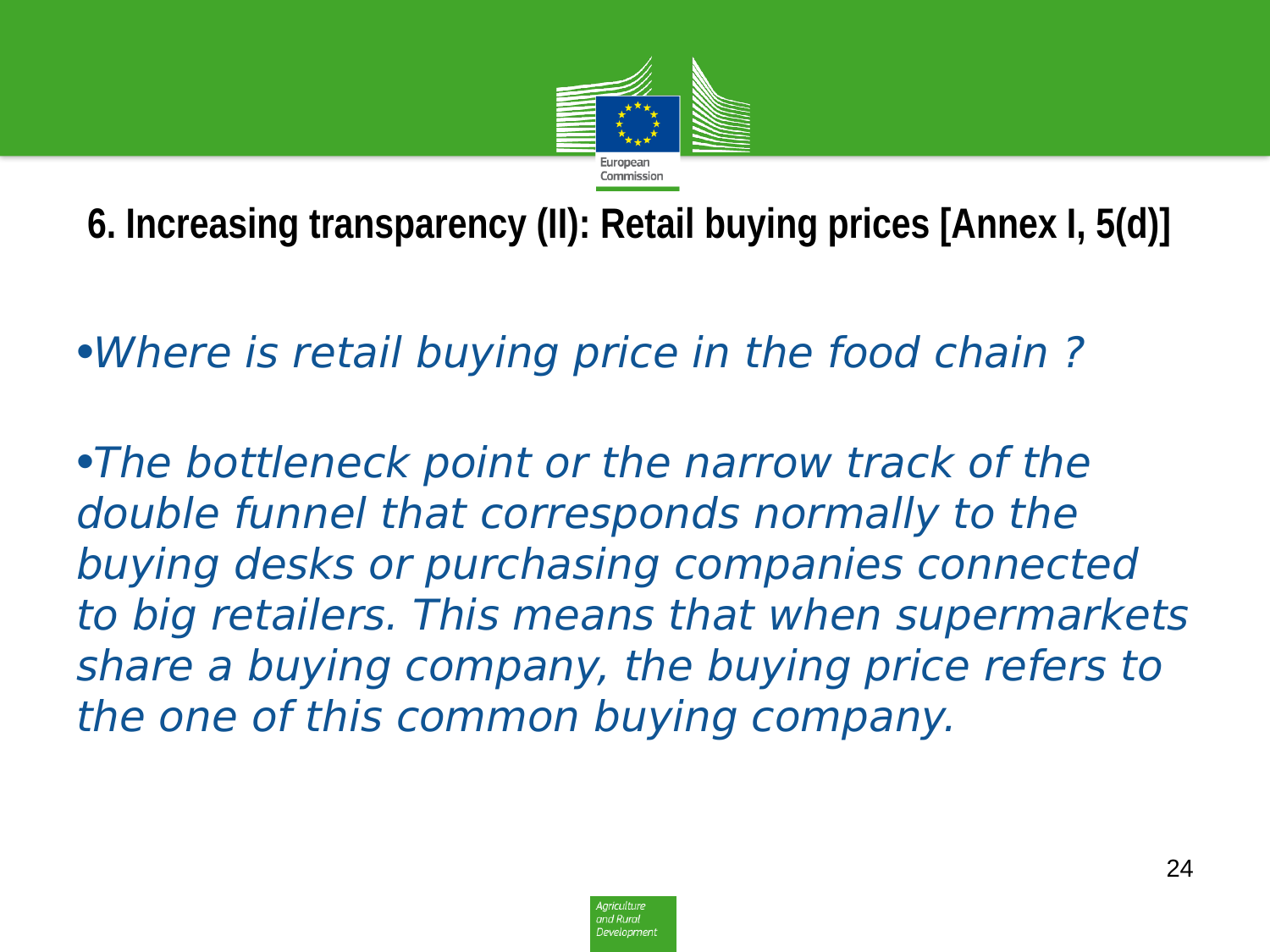

# 6. Increasing transparency (II): Retail buying prices [Annex I, 5(d)]

Where is retail buying price in the food chain ?
The bottleneck point or the narrow track of the double funnel that corresponds normally to the buying desks or purchasing companies connected to big retailers. This means that when supermarkets share a buying company, the buying price refers to the one of this common buying company.
24